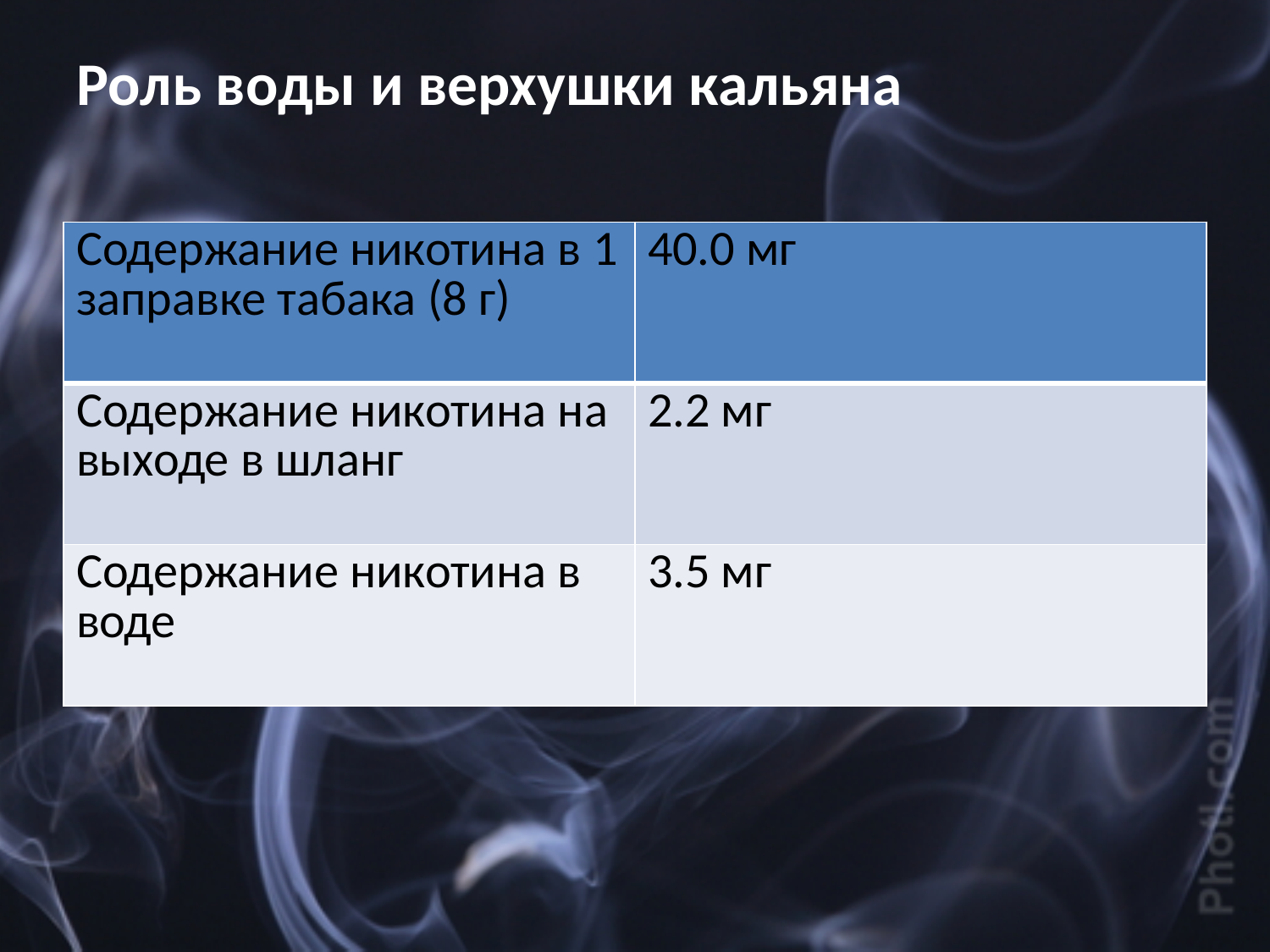

# Роль воды и верхушки кальяна
| Содержание никотина в 1 заправке табака (8 г) | 40.0 мг |
| --- | --- |
| Содержание никотина на выходе в шланг | 2.2 мг |
| Содержание никотина в воде | 3.5 мг |